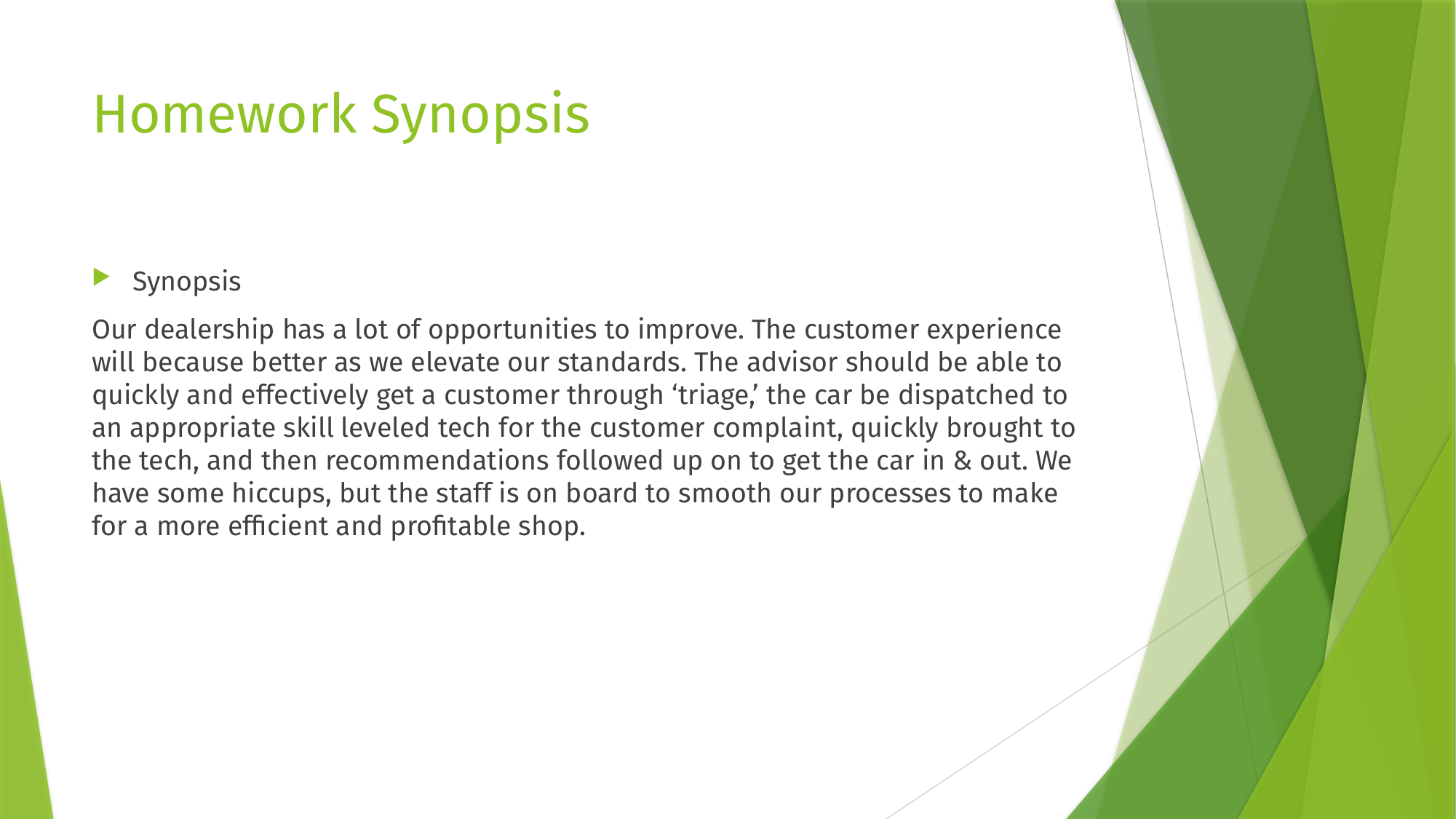

# Homework Synopsis
Synopsis
Our dealership has a lot of opportunities to improve. The customer experience will because better as we elevate our standards. The advisor should be able to quickly and effectively get a customer through ‘triage,’ the car be dispatched to an appropriate skill leveled tech for the customer complaint, quickly brought to the tech, and then recommendations followed up on to get the car in & out. We have some hiccups, but the staff is on board to smooth our processes to make for a more efficient and profitable shop.